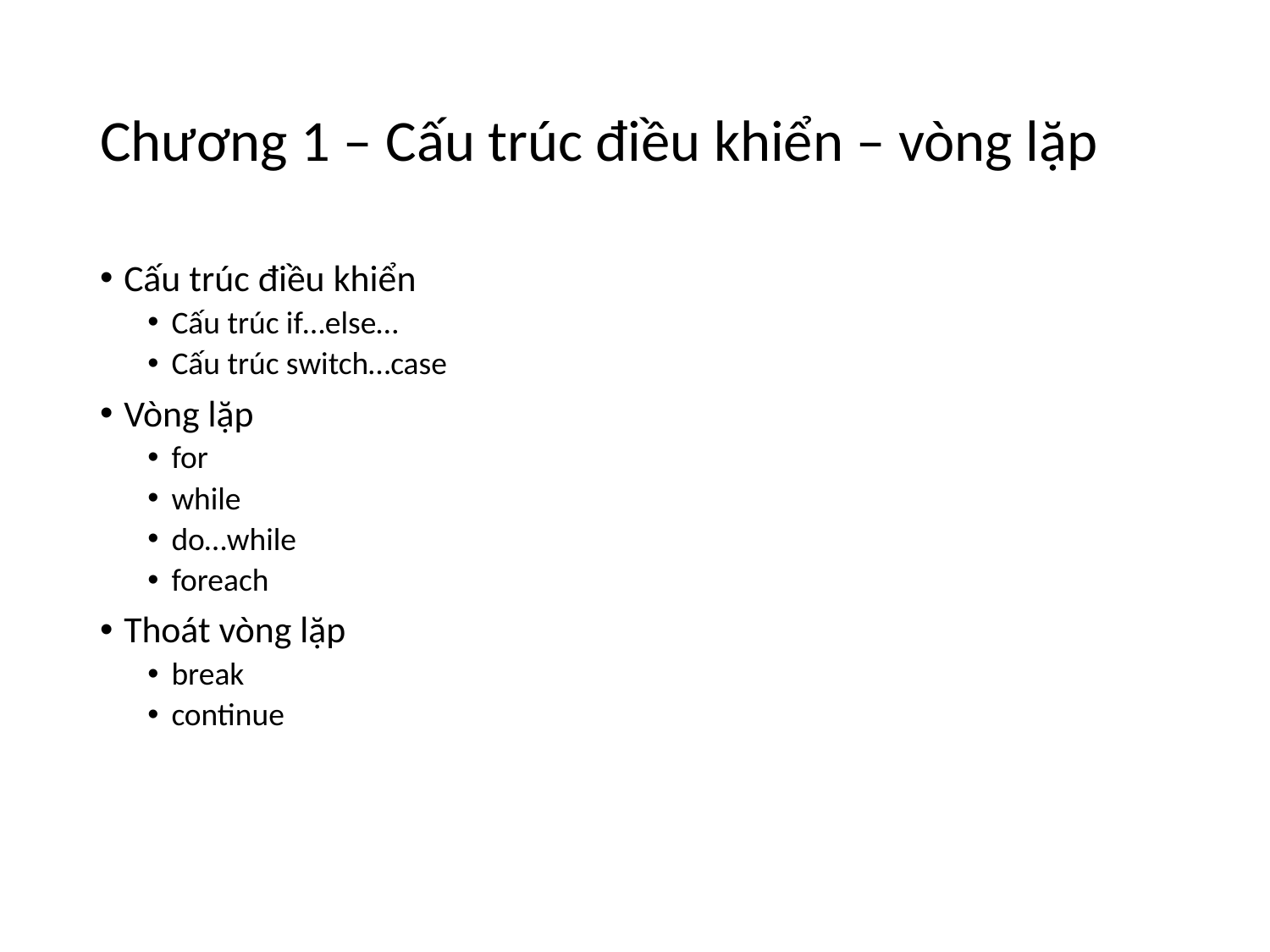

# Chương 1 – Cấu trúc điều khiển – vòng lặp
Cấu trúc điều khiển
Cấu trúc if…else…
Cấu trúc switch…case
Vòng lặp
for
while
do…while
foreach
Thoát vòng lặp
break
continue